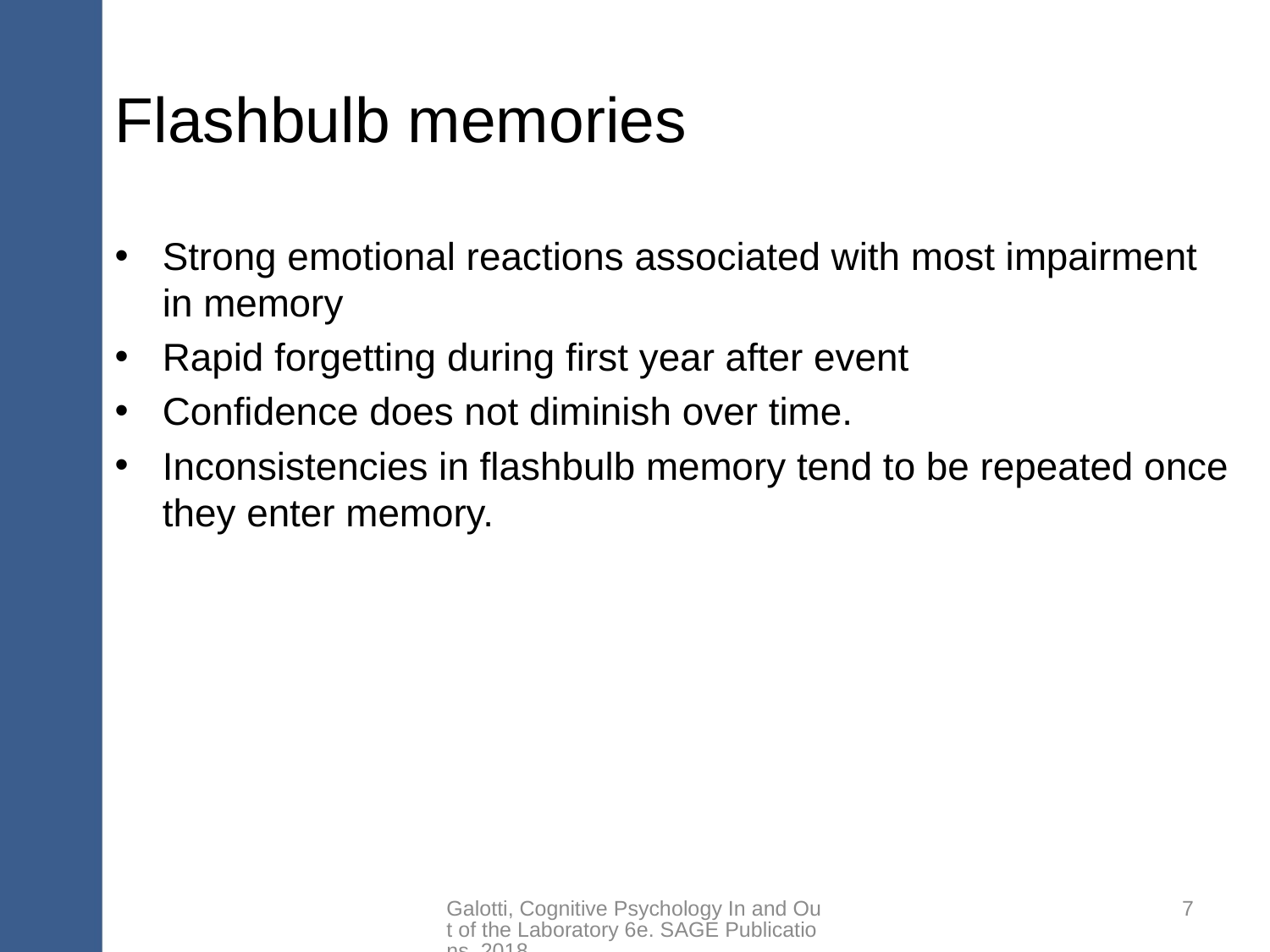

# Flashbulb memories
Strong emotional reactions associated with most impairment in memory
Rapid forgetting during first year after event
Confidence does not diminish over time.
Inconsistencies in flashbulb memory tend to be repeated once they enter memory.
Galotti, Cognitive Psychology In and Out of the Laboratory 6e. SAGE Publications, 2018.
7